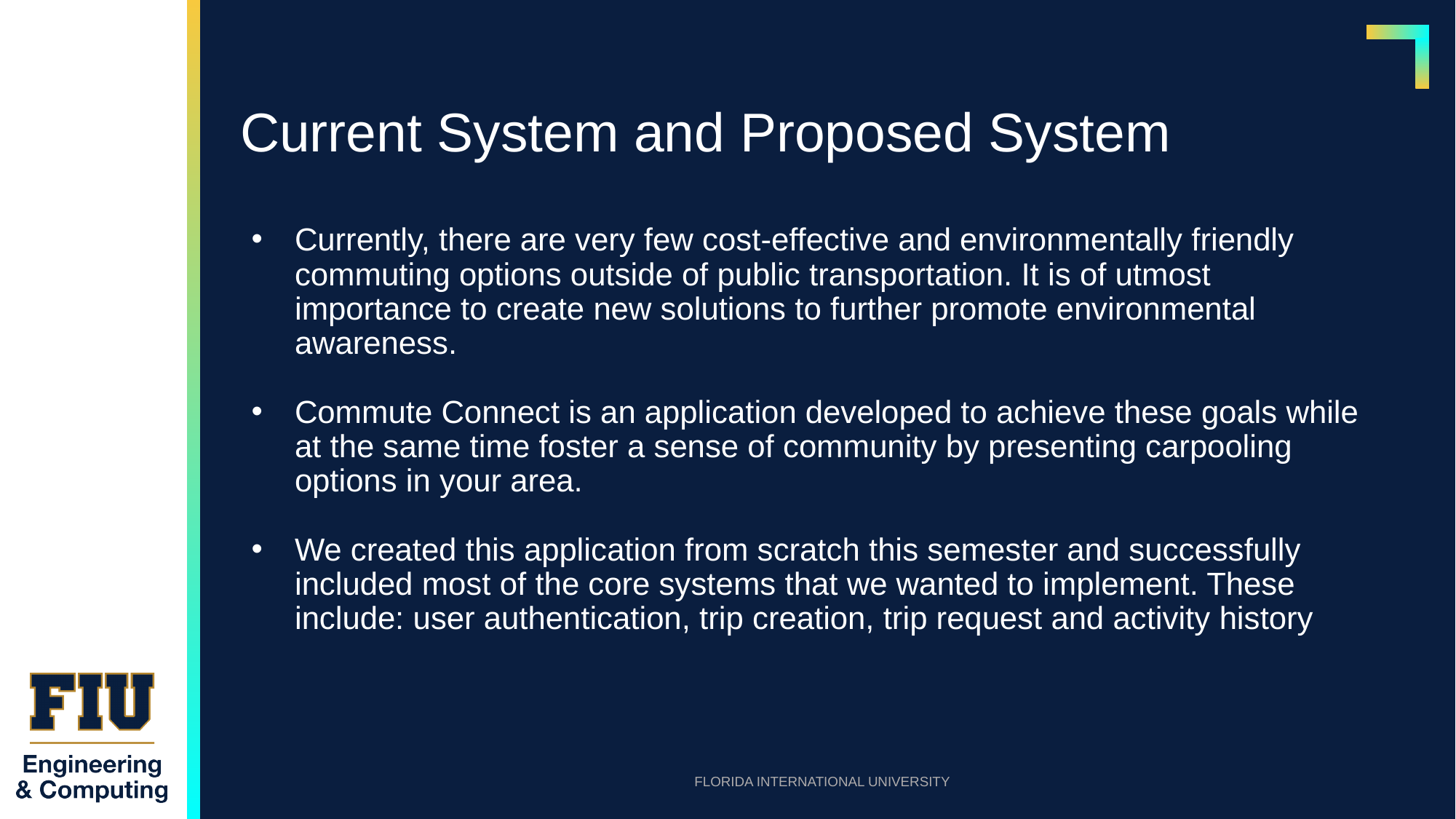

# Current System and Proposed System
Currently, there are very few cost-effective and environmentally friendly commuting options outside of public transportation. It is of utmost importance to create new solutions to further promote environmental awareness.

Commute Connect is an application developed to achieve these goals while at the same time foster a sense of community by presenting carpooling options in your area.

We created this application from scratch this semester and successfully included most of the core systems that we wanted to implement. These include: user authentication, trip creation, trip request and activity history